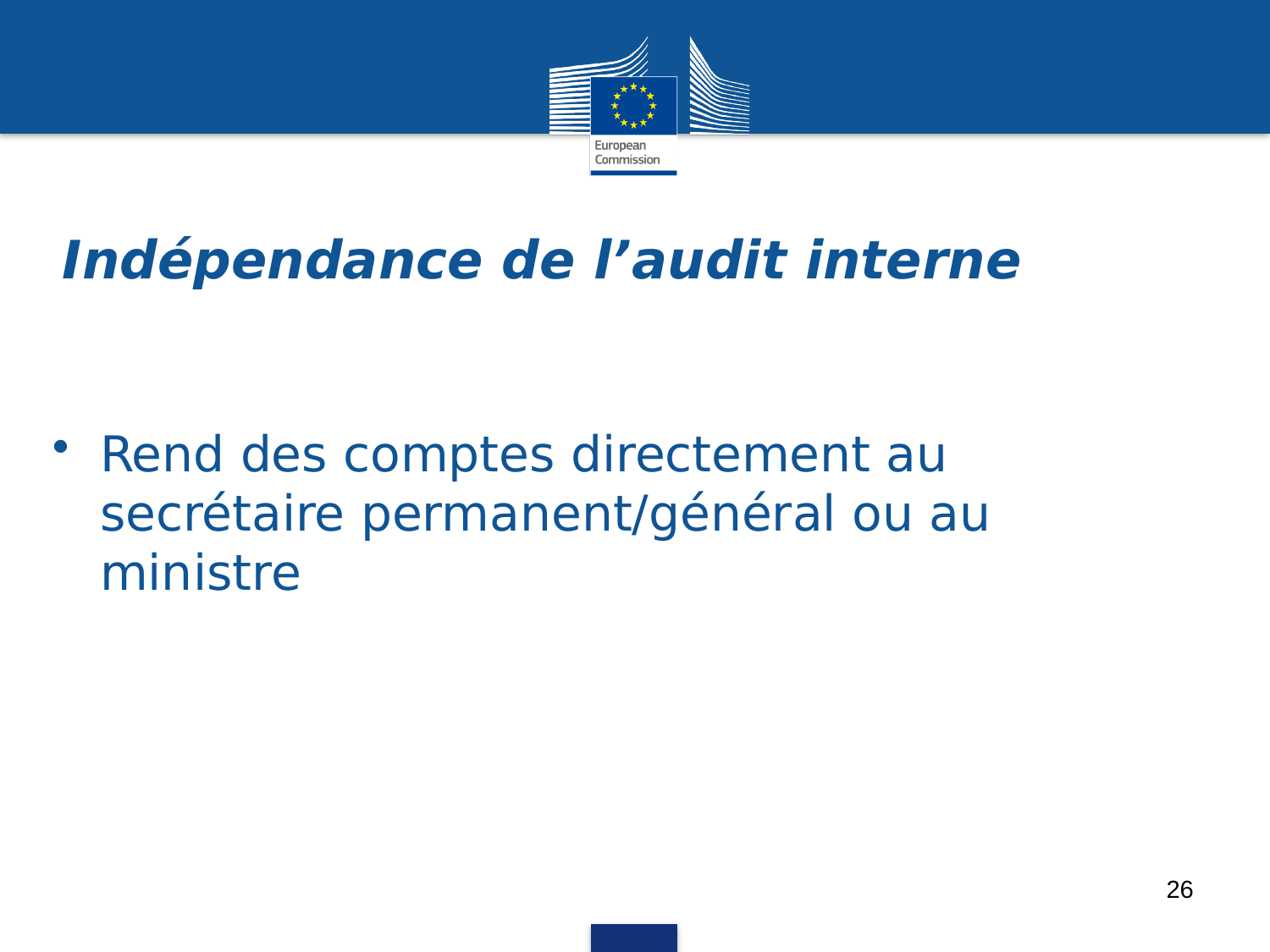

# Indépendance de l’audit interne
Rend des comptes directement au secrétaire permanent/général ou au ministre

26